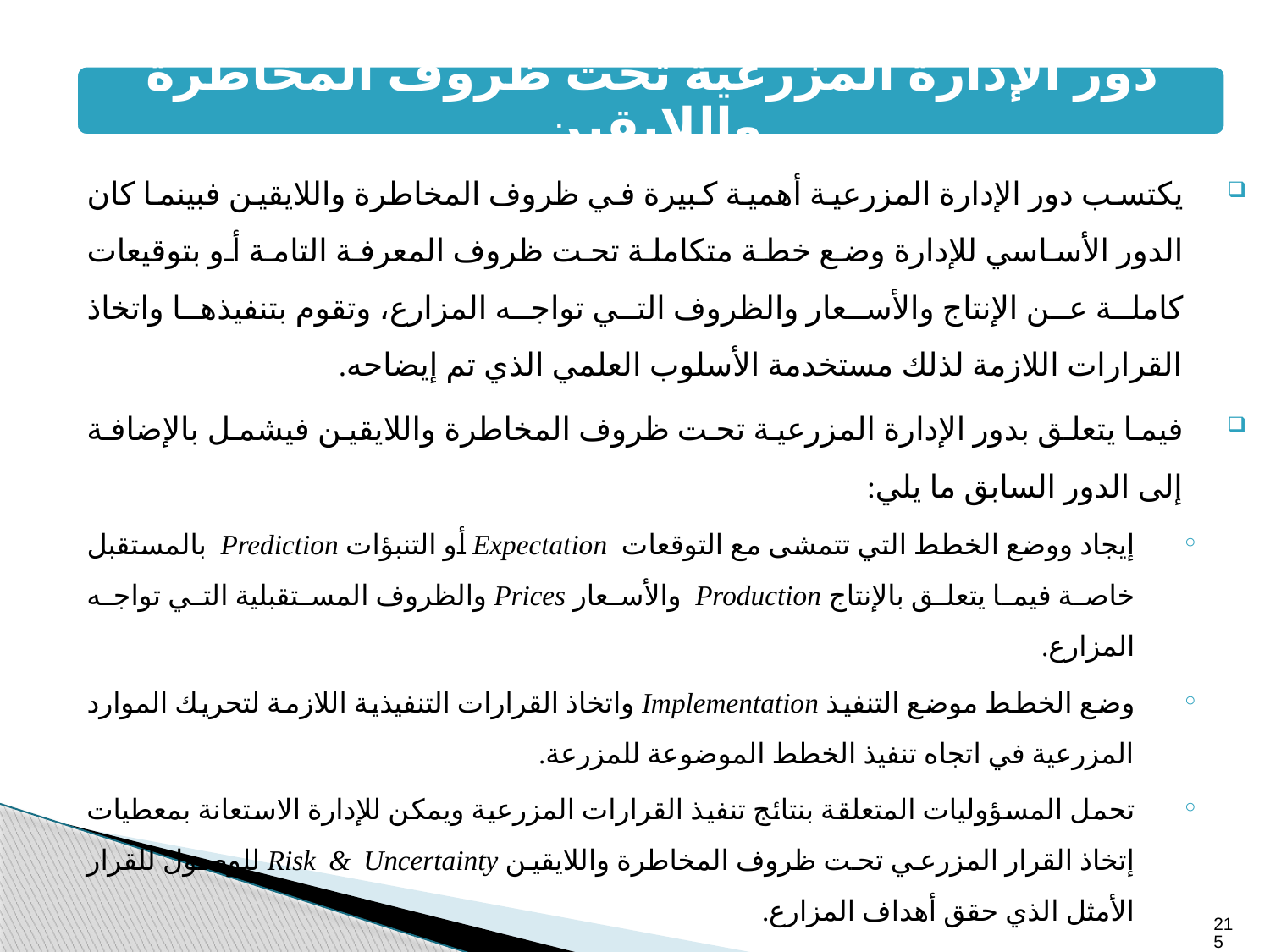

دور الإدارة المزرعية تحت ظروف المخاطرة واللايقين
يكتسب دور الإدارة المزرعية أهمية كبيرة في ظروف المخاطرة واللايقين فبينما كان الدور الأساسي للإدارة وضع خطة متكاملة تحت ظروف المعرفة التامة أو بتوقيعات كاملة عن الإنتاج والأسعار والظروف التي تواجه المزارع، وتقوم بتنفيذها واتخاذ القرارات اللازمة لذلك مستخدمة الأسلوب العلمي الذي تم إيضاحه.
فيما يتعلق بدور الإدارة المزرعية تحت ظروف المخاطرة واللايقين فيشمل بالإضافة إلى الدور السابق ما يلي:
إيجاد ووضع الخطط التي تتمشى مع التوقعات  Expectation أو التنبؤات Prediction  بالمستقبل خاصة فيما يتعلق بالإنتاج Production  والأسعار Prices والظروف المستقبلية التي تواجه المزارع.
وضع الخطط موضع التنفيذ Implementation واتخاذ القرارات التنفيذية اللازمة لتحريك الموارد المزرعية في اتجاه تنفيذ الخطط الموضوعة للمزرعة.
تحمل المسؤوليات المتعلقة بنتائج تنفيذ القرارات المزرعية ويمكن للإدارة الاستعانة بمعطيات إتخاذ القرار المزرعي تحت ظروف المخاطرة واللايقين Risk & Uncertainty للوصول للقرار الأمثل الذي حقق أهداف المزارع.
215